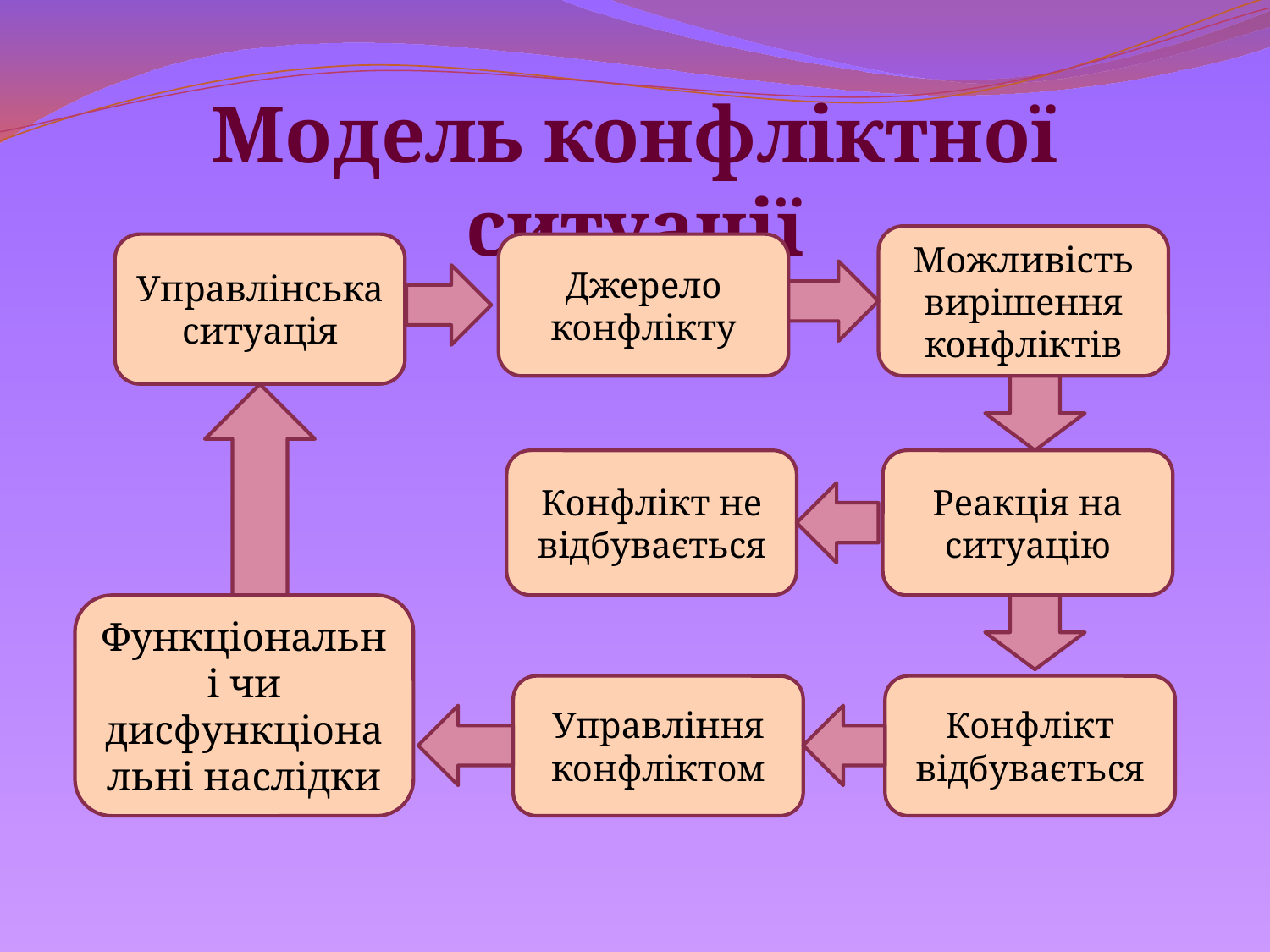

Модель конфліктної ситуації
Можливість вирішення конфліктів
Управлінська ситуація
Джерело конфлікту

Конфлікт не відбувається
Реакція на ситуацію

Функціональні чи дисфункціональні наслідки

Управління конфліктом
Конфлікт відбувається